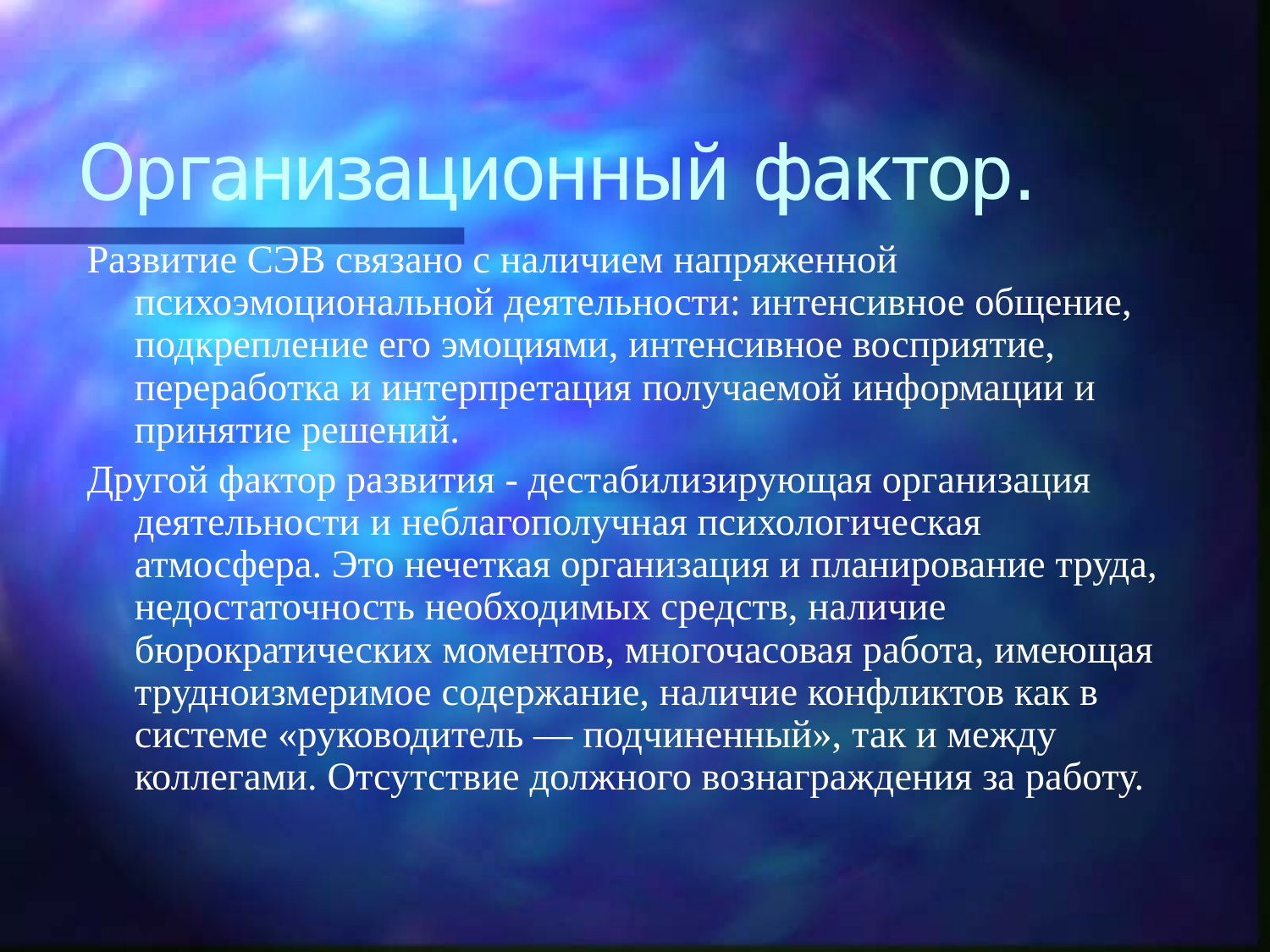

# Организационный фактор.
Развитие СЭВ связано с наличием напряженной психоэмоциональной деятельности: интенсивное общение, подкрепление его эмоциями, интенсивное восприятие, переработка и интерпретация получаемой информации и принятие решений.
Другой фактор развития - дестабилизирующая организация деятельности и неблагополучная психологическая атмосфера. Это нечеткая организация и планирование труда, недостаточность необходимых средств, наличие бюрократических моментов, многочасовая работа, имеющая трудноизмеримое содержание, наличие конфликтов как в системе «руководитель — подчиненный», так и между коллегами. Отсутствие должного вознаграждения за работу.